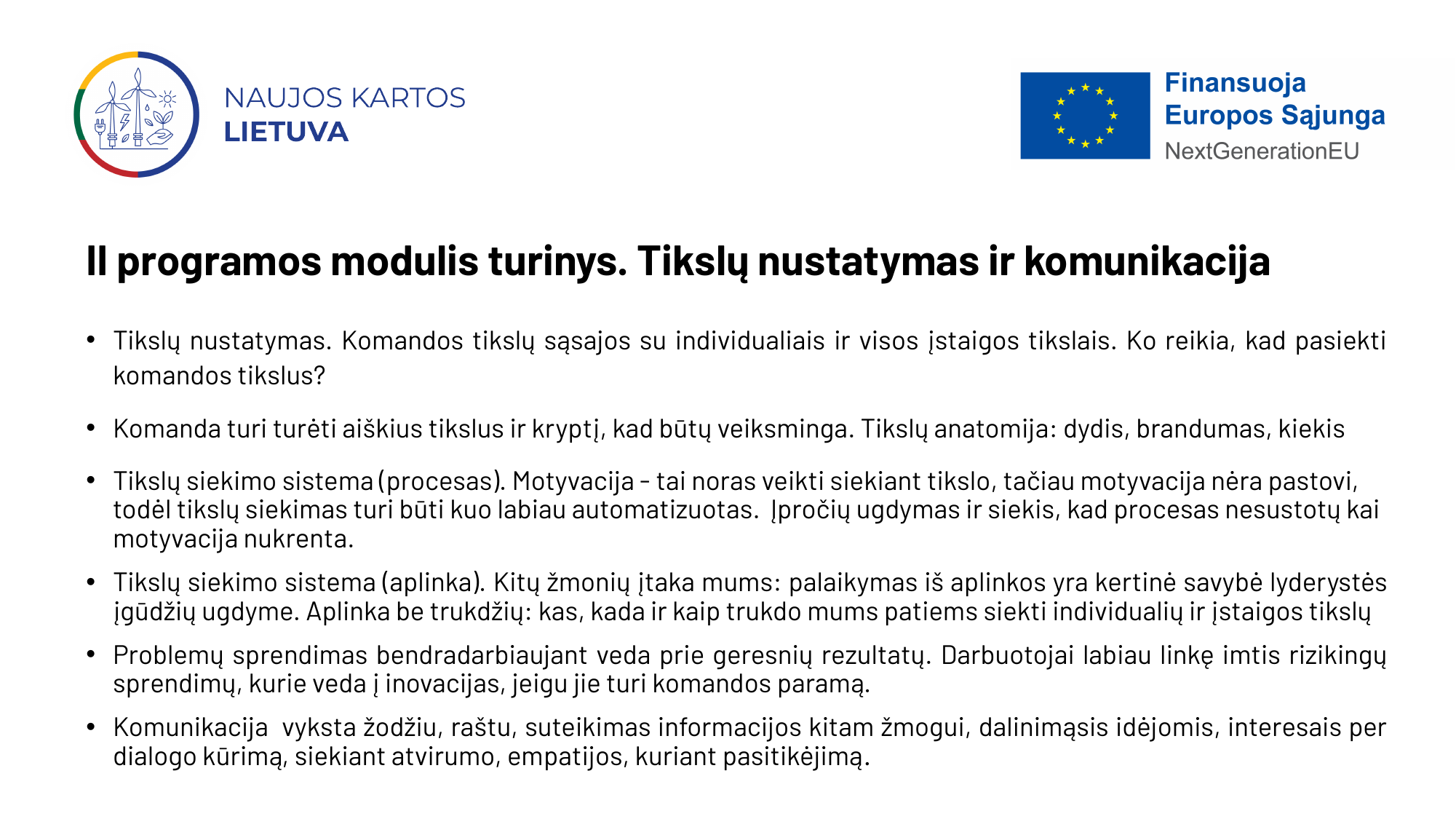

# II programos modulis turinys. Tikslų nustatymas ir komunikacija
Tikslų nustatymas. Komandos tikslų sąsajos su individualiais ir visos įstaigos tikslais. Ko reikia, kad pasiekti komandos tikslus?
Komanda turi turėti aiškius tikslus ir kryptį, kad būtų veiksminga. Tikslų anatomija: dydis, brandumas, kiekis
Tikslų siekimo sistema (procesas). Motyvacija - tai noras veikti siekiant tikslo, tačiau motyvacija nėra pastovi, todėl tikslų siekimas turi būti kuo labiau automatizuotas.  Įpročių ugdymas ir siekis, kad procesas nesustotų kai motyvacija nukrenta.
Tikslų siekimo sistema (aplinka). Kitų žmonių įtaka mums: palaikymas iš aplinkos yra kertinė savybė lyderystės įgūdžių ugdyme. Aplinka be trukdžių: kas, kada ir kaip trukdo mums patiems siekti individualių ir įstaigos tikslų
Problemų sprendimas bendradarbiaujant veda prie geresnių rezultatų. Darbuotojai labiau linkę imtis rizikingų sprendimų, kurie veda į inovacijas, jeigu jie turi komandos paramą.
Komunikacija  vyksta žodžiu, raštu, suteikimas informacijos kitam žmogui, dalinimąsis idėjomis, interesais per dialogo kūrimą, siekiant atvirumo, empatijos, kuriant pasitikėjimą.